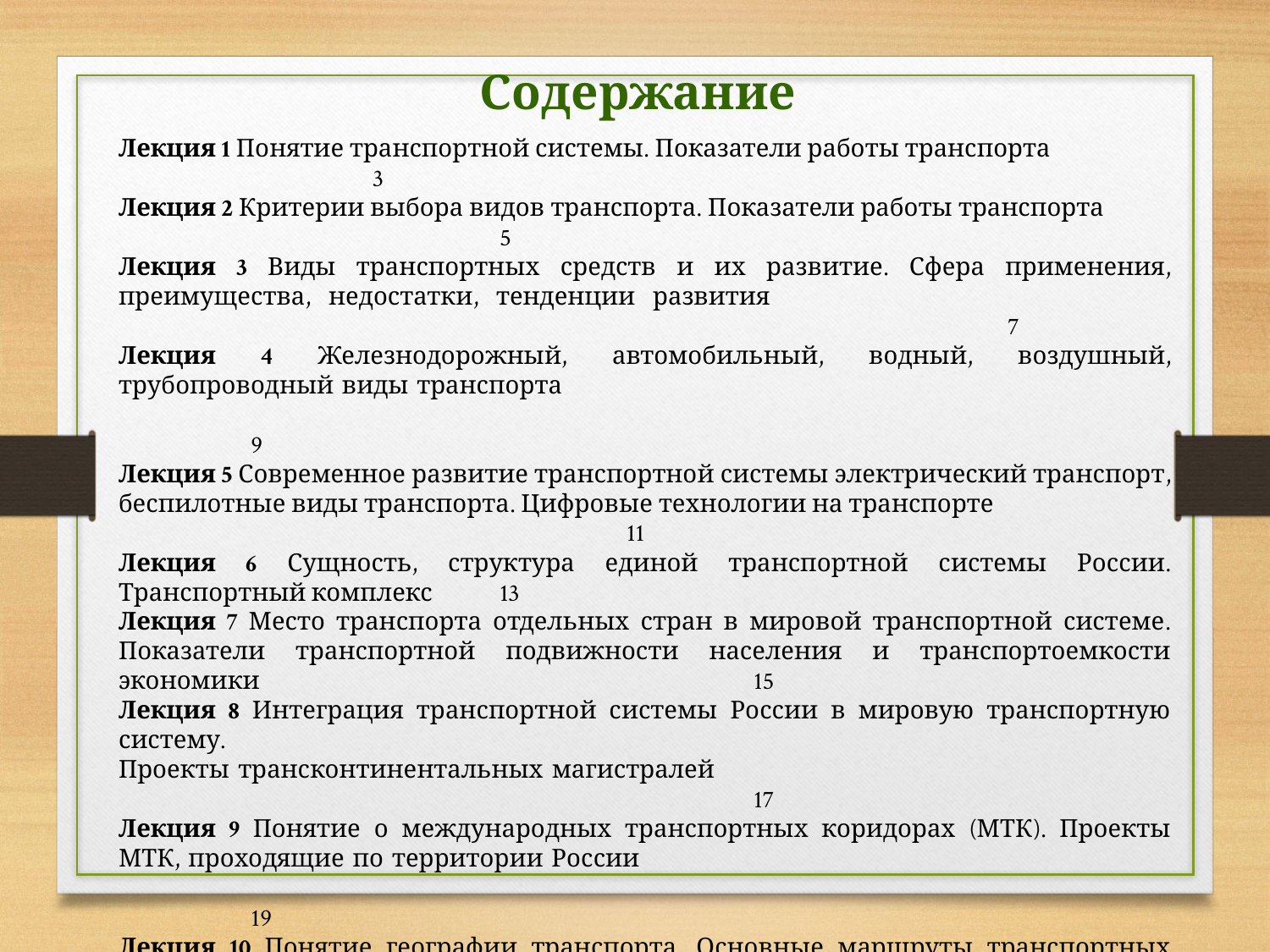

Содержание
Лекция 1 Понятие транспортной системы. Показатели работы транспорта	             		3
Лекция 2 Критерии выбора видов транспорта. Показатели работы транспорта            			5
Лекция 3 Виды транспортных средств и их развитие. Сфера применения, преимущества, недостатки, тенденции развития							          				7
Лекция 4 Железнодорожный, автомобильный, водный, воздушный, трубопроводный виды транспорта	            													 9
Лекция 5 Современное развитие транспортной системы электрический транспорт, беспилотные виды транспорта. Цифровые технологии на транспорте		           				11
Лекция 6 Сущность, структура единой транспортной системы России. Транспортный комплекс	13
Лекция 7 Место транспорта отдельных стран в мировой транспортной системе. Показатели транспортной подвижности населения и транспортоемкости экономики  				15
Лекция 8 Интеграция транспортной системы России в мировую транспортную систему.
Проекты трансконтинентальных магистралей			          						17
Лекция 9 Понятие о международных транспортных коридорах (МТК). Проекты МТК, проходящие по территории России		         											 19
Лекция 10 Понятие географии транспорта. Основные маршруты транспортных перевозок по видам транспорта			         											 21
Лекция 11 Развитие транспортной системы. Возникновение новых видов транспорта        		23
Лекция 12 Экономическое, сейсмическое, климатическое районирование России. Столицы субъектов Российской Федерации			           							25
Проверка знаний							          	 					27
Дополнительный материал для изучения				           				29